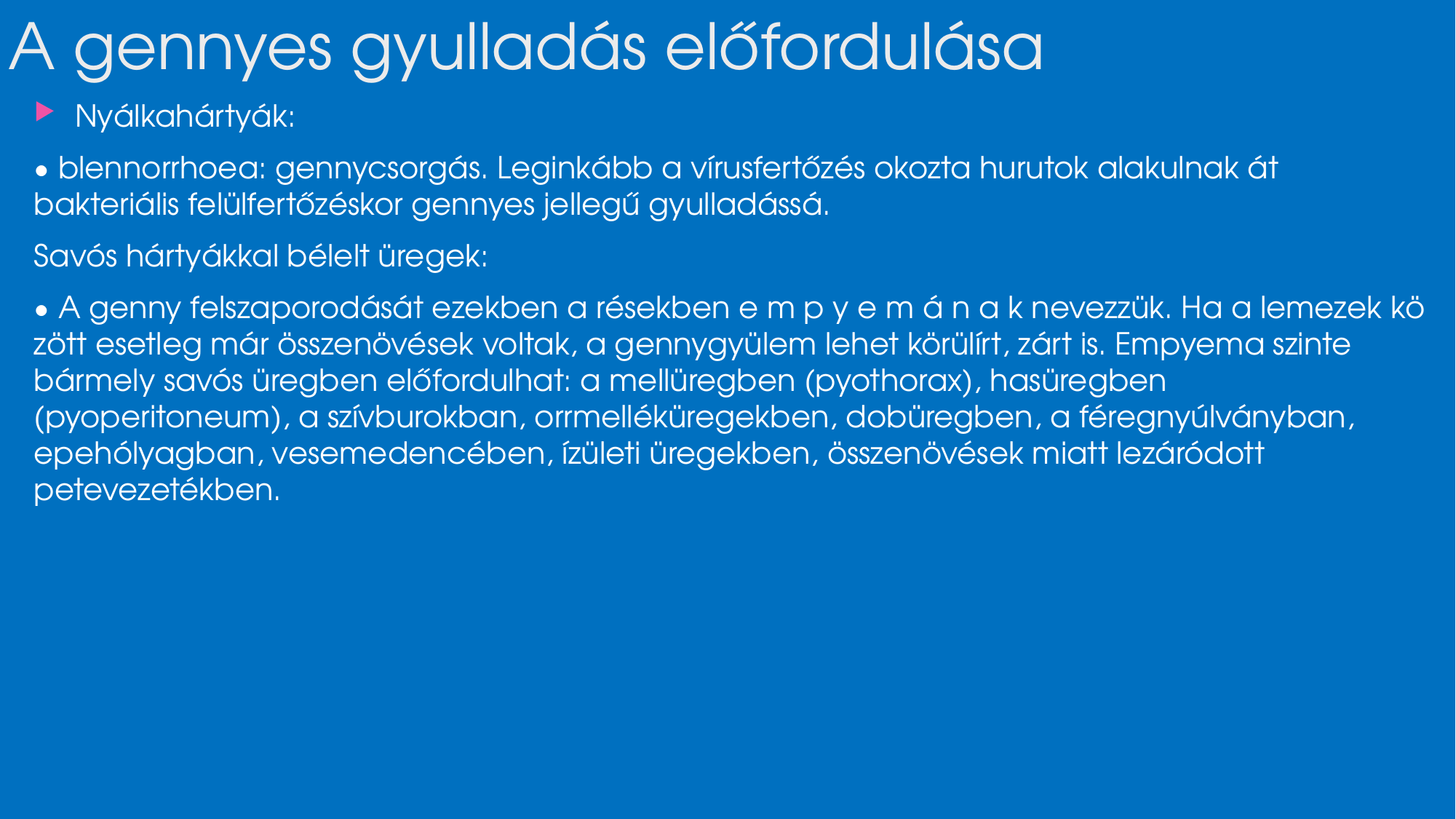

# A gennyes gyulladás előfordulása
Nyálkahártyák:
• blennorrhoea: gennycsorgás. Leginkább a vírusfertőzés okozta hurutok alakulnak át bakteriális felülfertőzéskor gennyes jellegű gyulladássá.
Savós hártyákkal bélelt üregek:
• A genny felszaporodását ezekben a résekben e m p y e m á n a k nevezzük. Ha a lemezek kö­zött esetleg már összenövések voltak, a gennygyülem lehet körülírt, zárt is. Empyema szinte bármely savós üregben előfordulhat: a mellüregben (pyothorax), hasüregben (pyoperitoneum), a szívburokban, orrmelléküregekben, dobüregben, a féregnyúlványban, epehólyagban, vesemedencében, ízületi üregekben, összenövések miatt lezáródott petevezetékben.